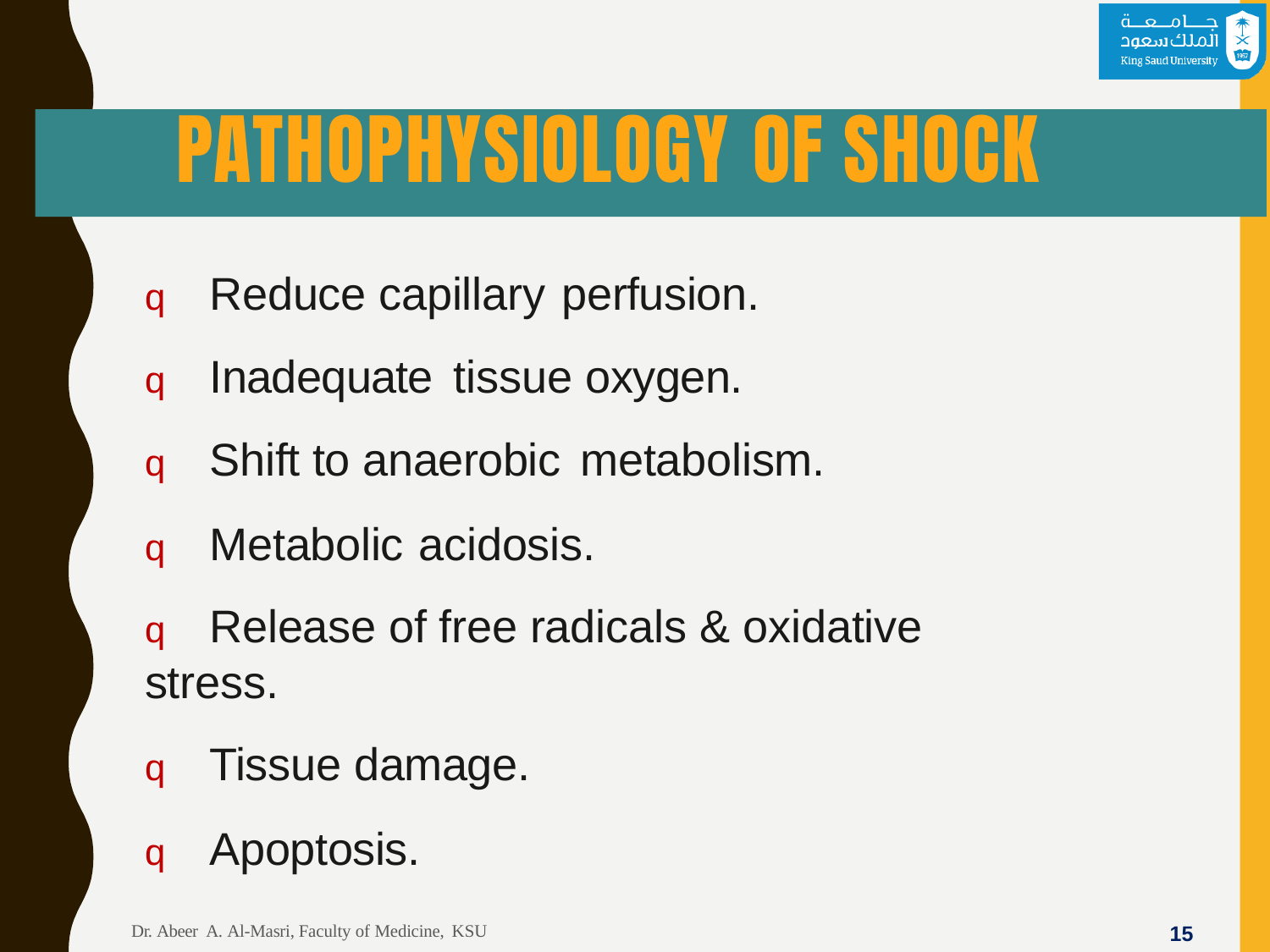

# PATHOPHYSIOLOGY OF SHOCK

q	Reduce capillary perfusion.
q	Inadequate	tissue oxygen.
q	Shift to anaerobic metabolism.
q	Metabolic acidosis.
q	Release of free radicals & oxidative stress.
q	Tissue damage.
q	Apoptosis.
Dr. Abeer  A. Al-Masri, Faculty of Medicine, KSU
15